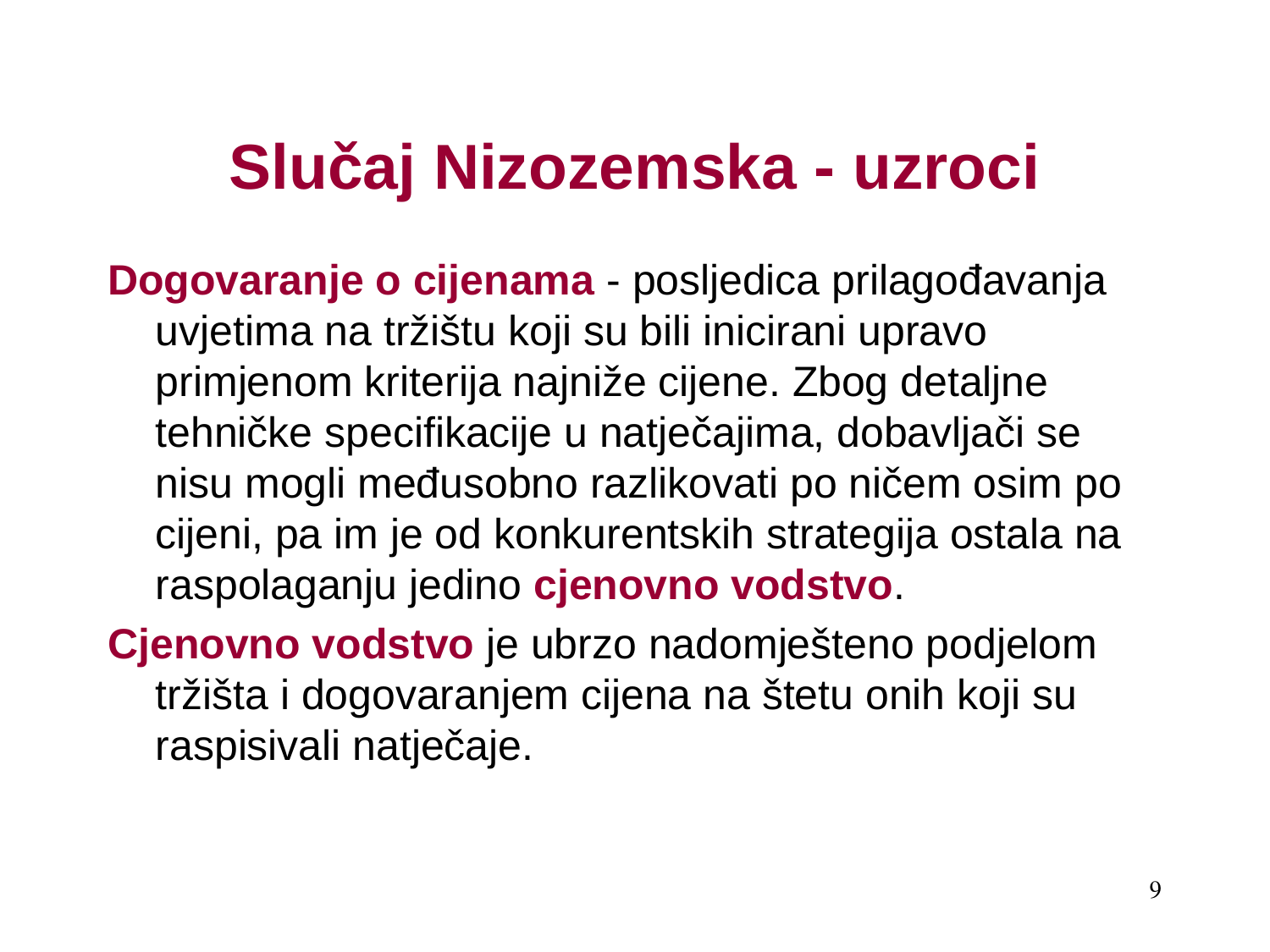

# Slučaj Nizozemska - uzroci
Dogovaranje o cijenama - posljedica prilagođavanja uvjetima na tržištu koji su bili inicirani upravo primjenom kriterija najniže cijene. Zbog detaljne tehničke specifikacije u natječajima, dobavljači se nisu mogli međusobno razlikovati po ničem osim po cijeni, pa im je od konkurentskih strategija ostala na raspolaganju jedino cjenovno vodstvo.
Cjenovno vodstvo je ubrzo nadomješteno podjelom tržišta i dogovaranjem cijena na štetu onih koji su raspisivali natječaje.
9